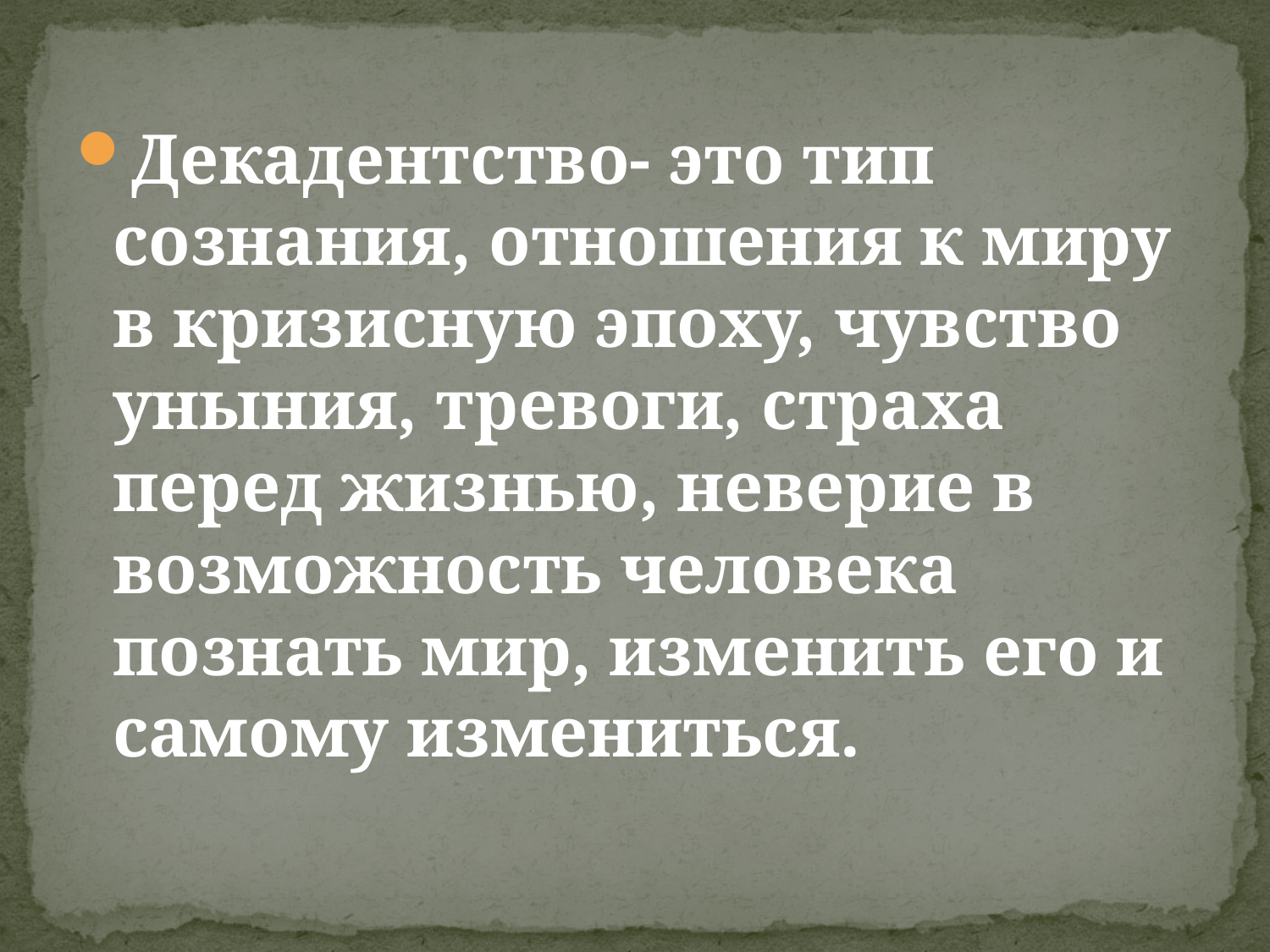

Декадентство- это тип сознания, отношения к миру в кризисную эпоху, чувство уныния, тревоги, страха перед жизнью, неверие в возможность человека познать мир, изменить его и самому измениться.